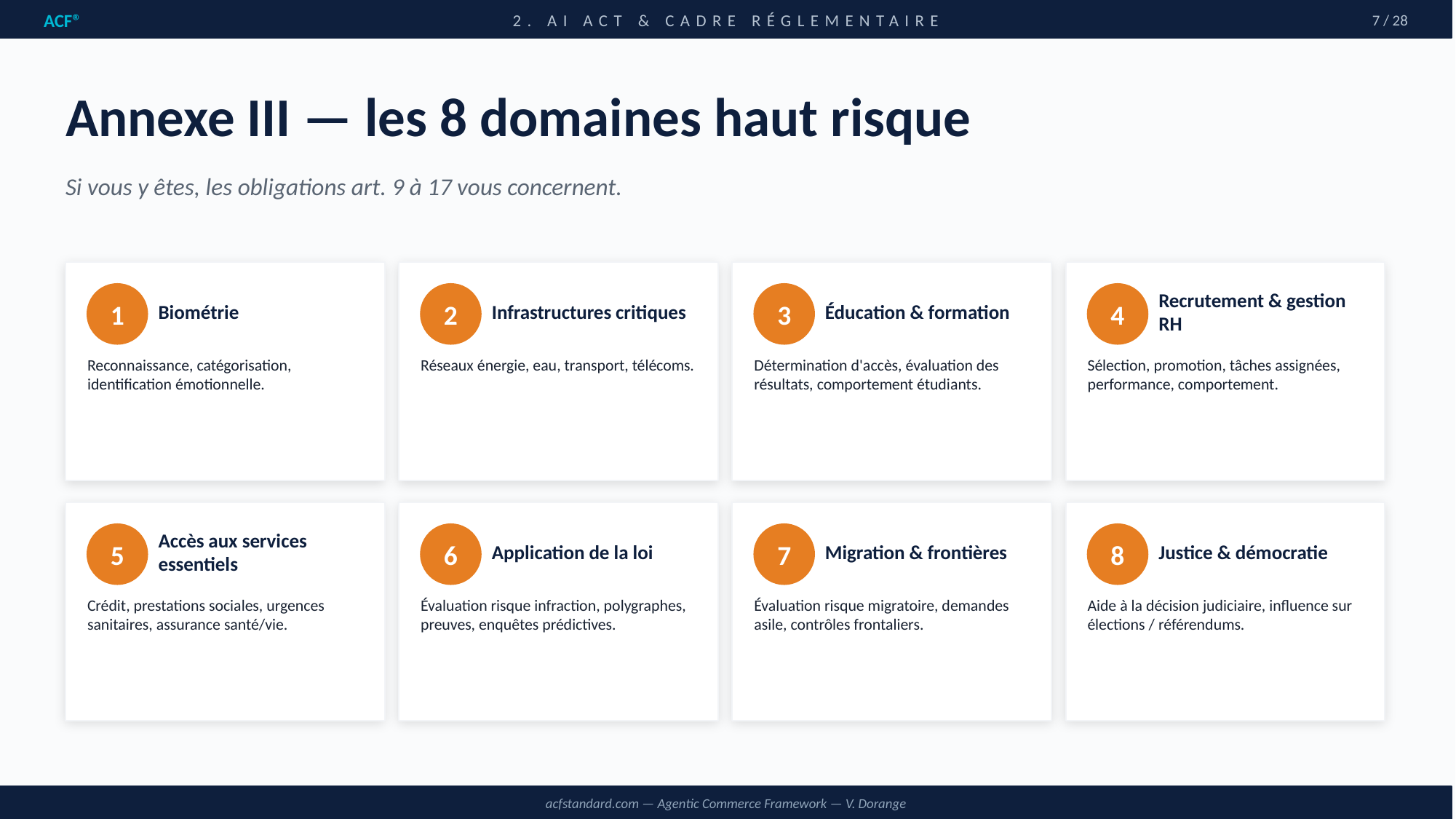

ACF®
2. AI ACT & CADRE RÉGLEMENTAIRE
7 / 28
Annexe III — les 8 domaines haut risque
Si vous y êtes, les obligations art. 9 à 17 vous concernent.

1
Biométrie

2
Infrastructures critiques

3
Éducation & formation

4
Recrutement & gestion RH
Reconnaissance, catégorisation, identification émotionnelle.
Réseaux énergie, eau, transport, télécoms.
Détermination d'accès, évaluation des résultats, comportement étudiants.
Sélection, promotion, tâches assignées, performance, comportement.

5
Accès aux services essentiels

6
Application de la loi

7
Migration & frontières

8
Justice & démocratie
Crédit, prestations sociales, urgences sanitaires, assurance santé/vie.
Évaluation risque infraction, polygraphes, preuves, enquêtes prédictives.
Évaluation risque migratoire, demandes asile, contrôles frontaliers.
Aide à la décision judiciaire, influence sur élections / référendums.

acfstandard.com — Agentic Commerce Framework — V. Dorange